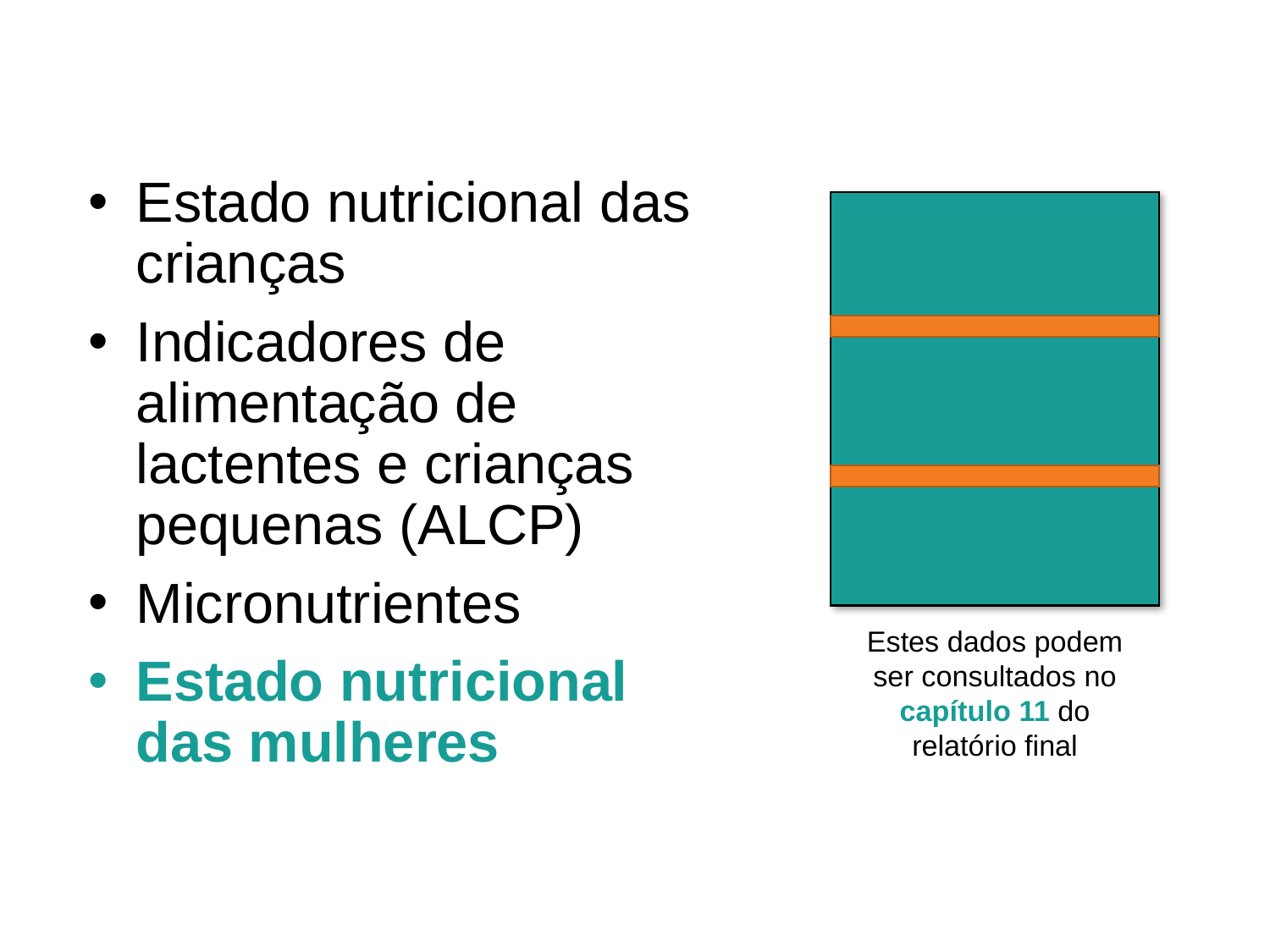

Estado nutricional das crianças
Indicadores de alimentação de lactentes e crianças pequenas (ALCP)
Micronutrientes
Estado nutricional das mulheres

Estes dados podem ser consultados no capítulo 11 do relatório final